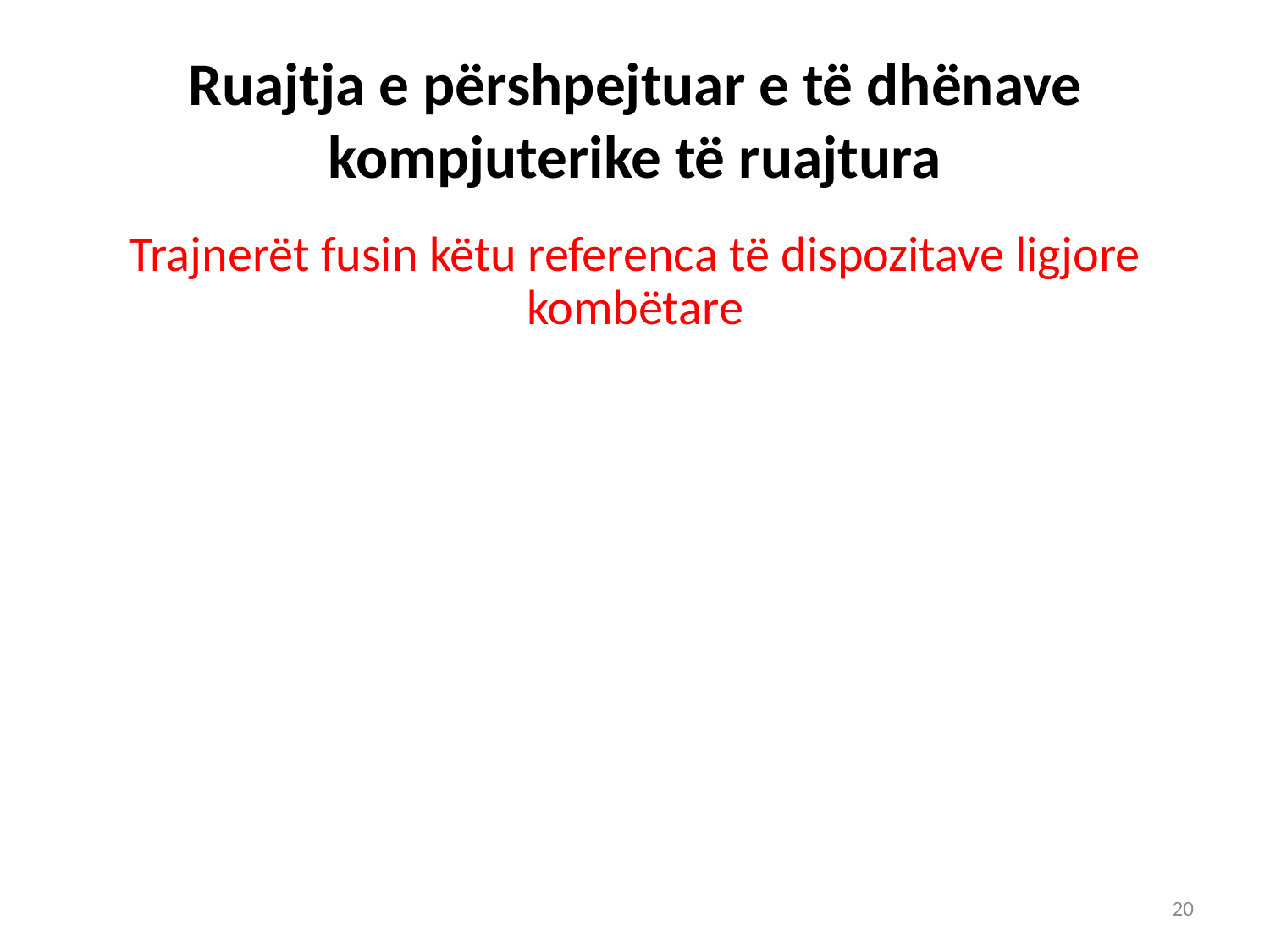

# Ruajtja e përshpejtuar e të dhënave kompjuterike të ruajtura
Trajnerët fusin këtu referenca të dispozitave ligjore kombëtare
20